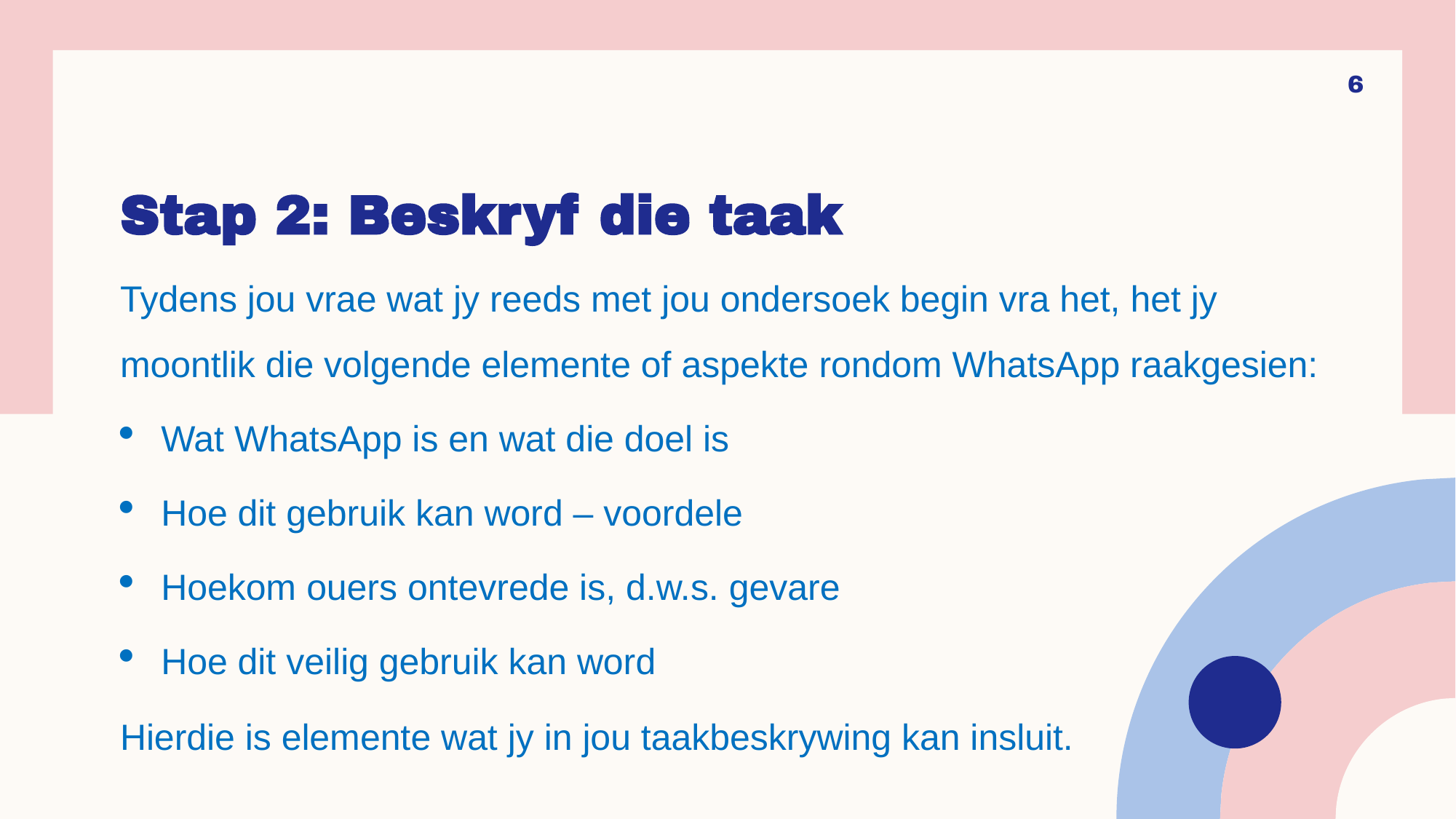

6
# Stap 2: Beskryf die taak
Tydens jou vrae wat jy reeds met jou ondersoek begin vra het, het jy moontlik die volgende elemente of aspekte rondom WhatsApp raakgesien:
Wat WhatsApp is en wat die doel is
Hoe dit gebruik kan word – voordele
Hoekom ouers ontevrede is, d.w.s. gevare
Hoe dit veilig gebruik kan word
Hierdie is elemente wat jy in jou taakbeskrywing kan insluit.